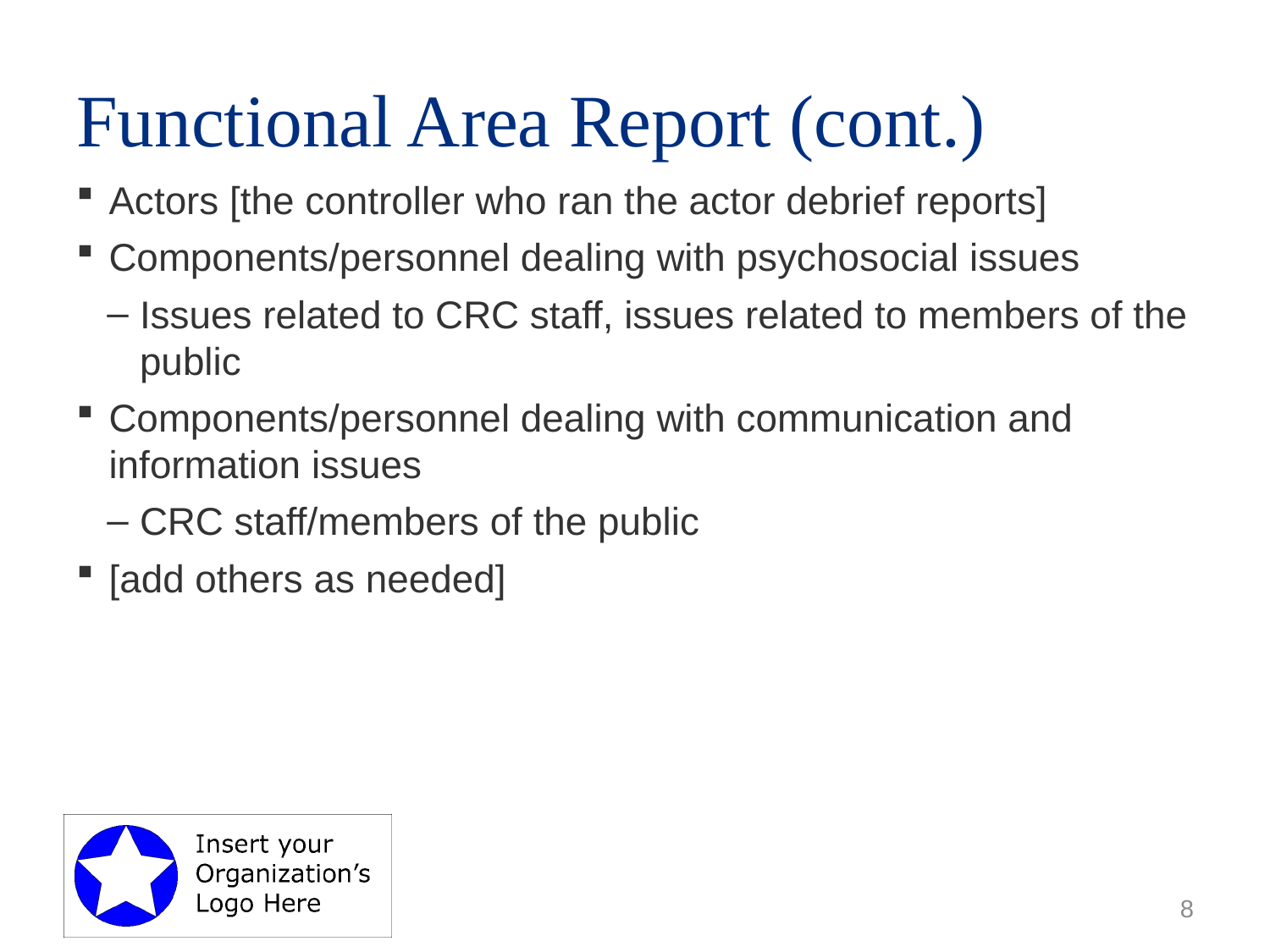

# Functional Area Report (cont.)
Actors [the controller who ran the actor debrief reports]
Components/personnel dealing with psychosocial issues
Issues related to CRC staff, issues related to members of the public
Components/personnel dealing with communication and information issues
CRC staff/members of the public
[add others as needed]
8